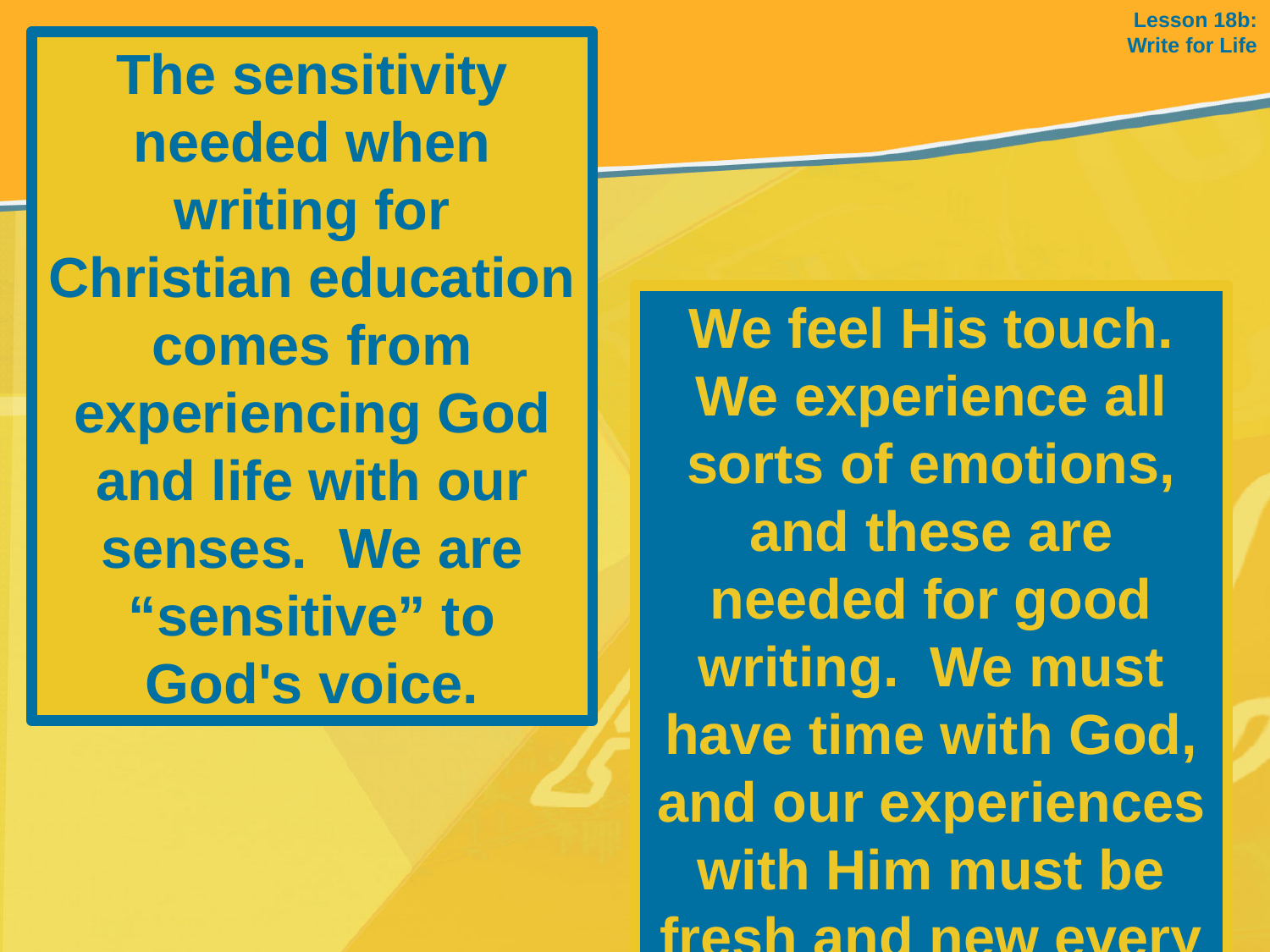

Lesson 18b: Write for Life
The sensitivity needed when writing for Christian education comes from experiencing God and life with our senses.  We are “sensitive” to God's voice.
We feel His touch. We experience all sorts of emotions, and these are needed for good writing.  We must have time with God, and our experiences with Him must be fresh and new every day.